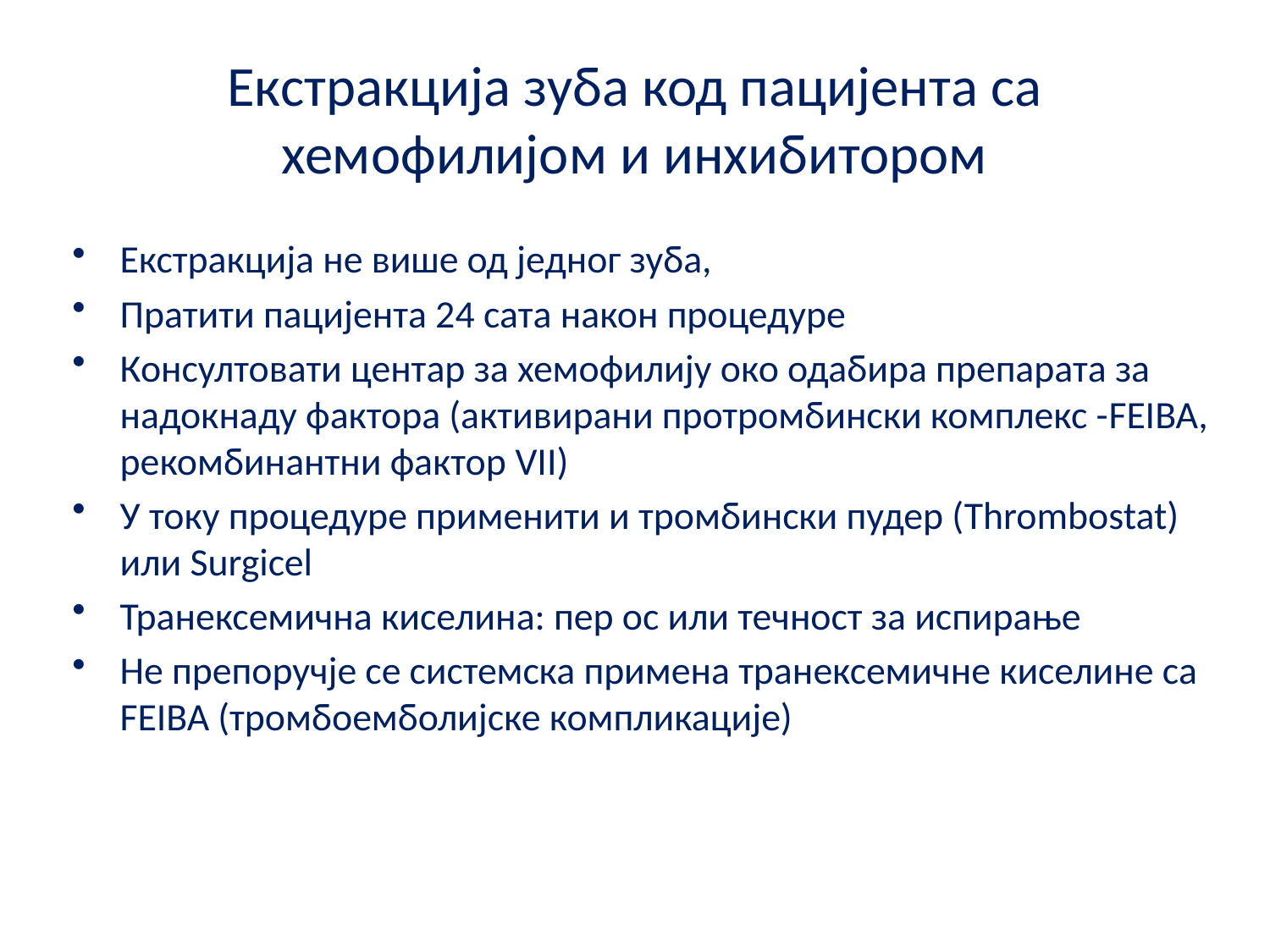

# Екстракција зуба код пацијента са хемофилијом и инхибитором
Екстракција не више од једног зуба,
Пратити пацијента 24 сата након процедуре
Консултовати центар за хемофилију око одабира препарата за надокнаду фактора (активирани протромбински комплекс -FEIBA, рекомбинантни фактор VII)
У току процедуре применити и тромбински пудер (Thrombostat) или Surgicel
Транексемична киселина: пер ос или течност за испирање
Не препоручје се системска примена транексемичне киселине са FEIBA (тромбоемболијске компликације)